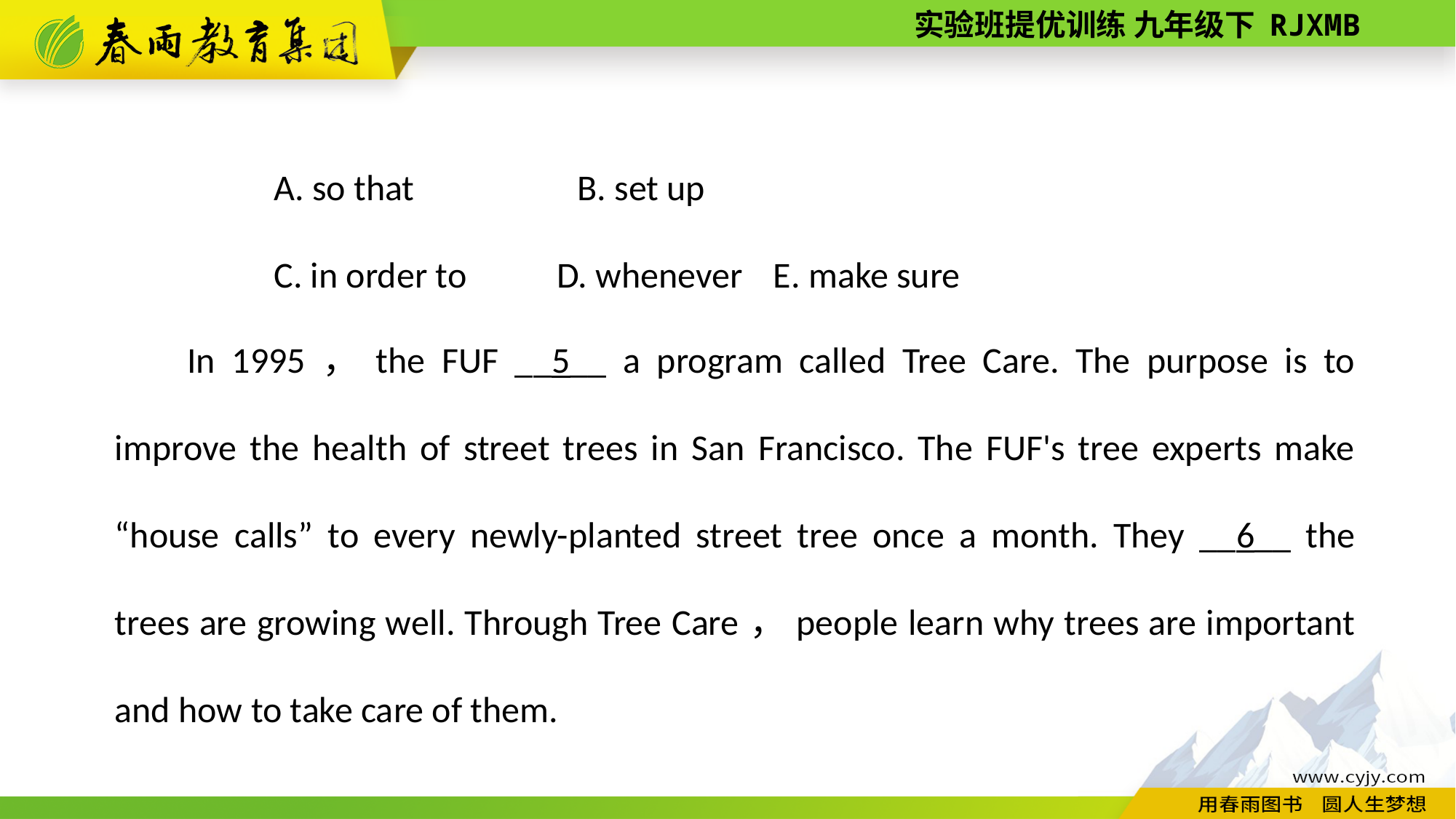

A. so that　　　　B. set up
C. in order to           D. whenever       E. make sure
In 1995，the FUF __5__ a program called Tree Care. The purpose is to improve the health of street trees in San Francisco. The FUF's tree experts make “house calls” to every newly-­planted street tree once a month. They __6__ the trees are growing well. Through Tree Care，people learn why trees are important and how to take care of them.